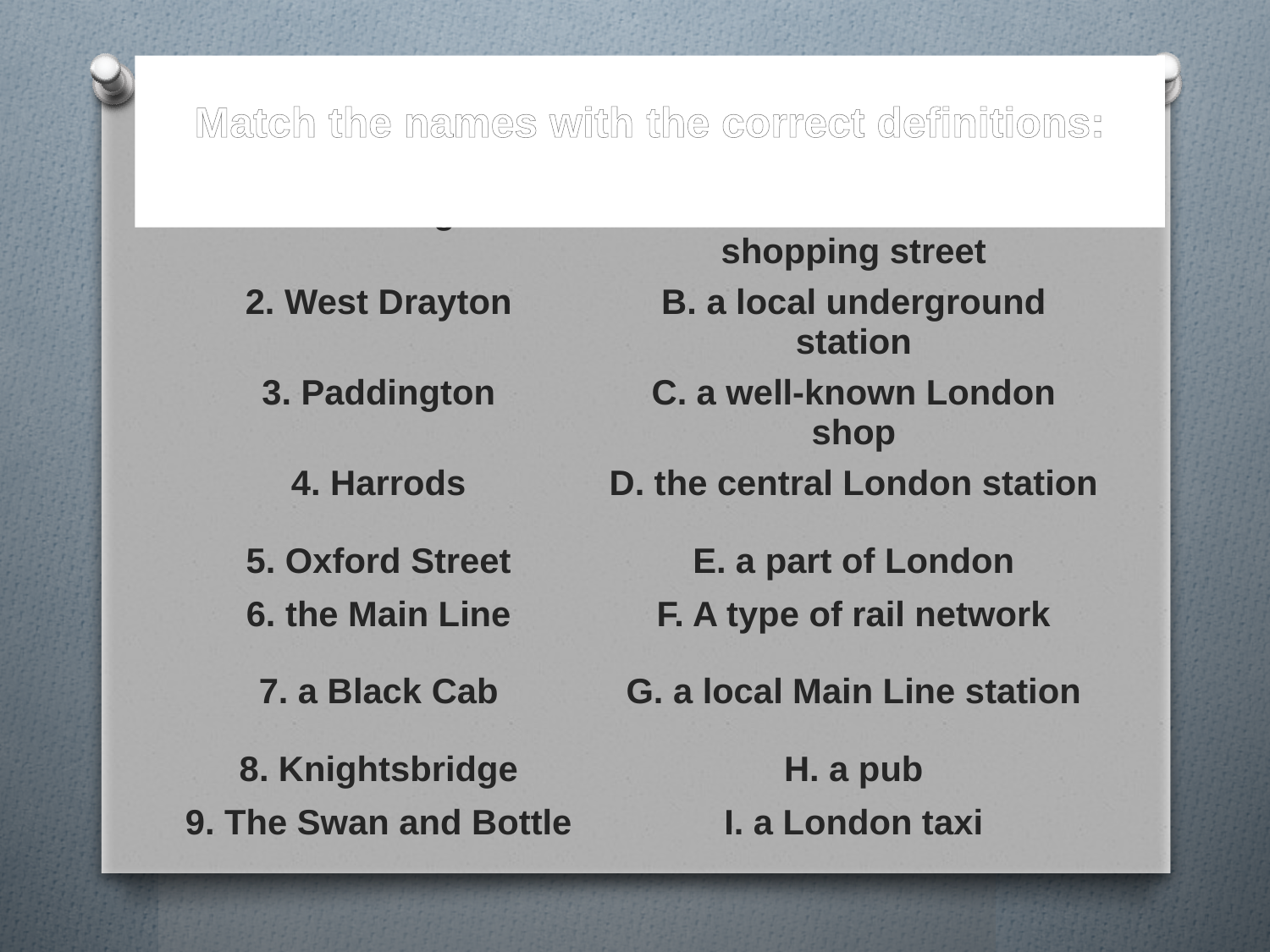

# Match the names with the correct definitions:

| 1. Uxbridge | A. the most famous shopping street |
| --- | --- |
| 2. West Drayton | B. a local underground station |
| 3. Paddington | C. a well-known London shop |
| 4. Harrods | D. the central London station |
| 5. Oxford Street | E. a part of London |
| 6. the Main Line | F. A type of rail network |
| 7. a Black Cab | G. a local Main Line station |
| 8. Knightsbridge | H. a pub |
| 9. The Swan and Bottle | I. a London taxi |